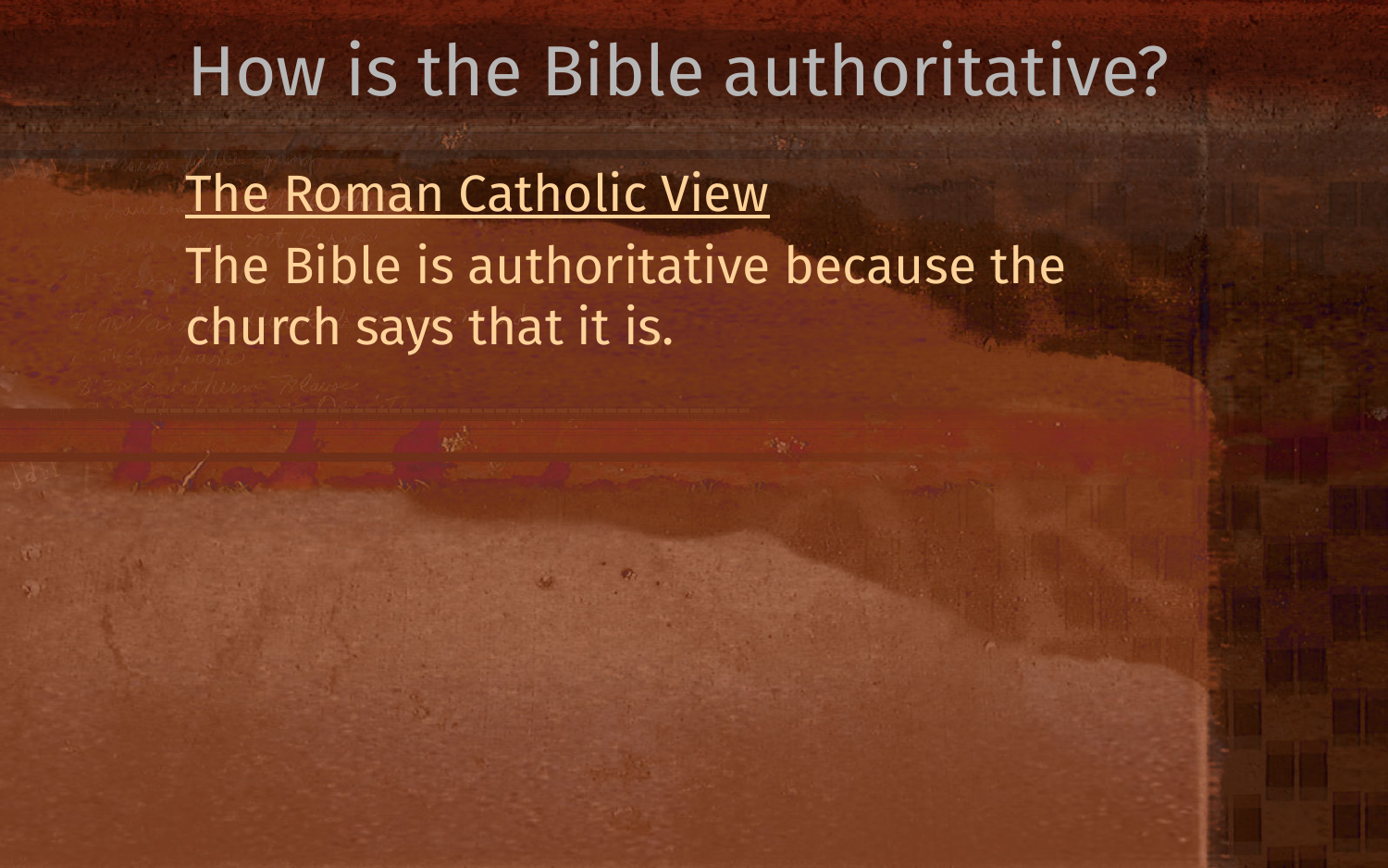

How is the Bible authoritative?
The Roman Catholic View
The Bible is authoritative because the church says that it is.